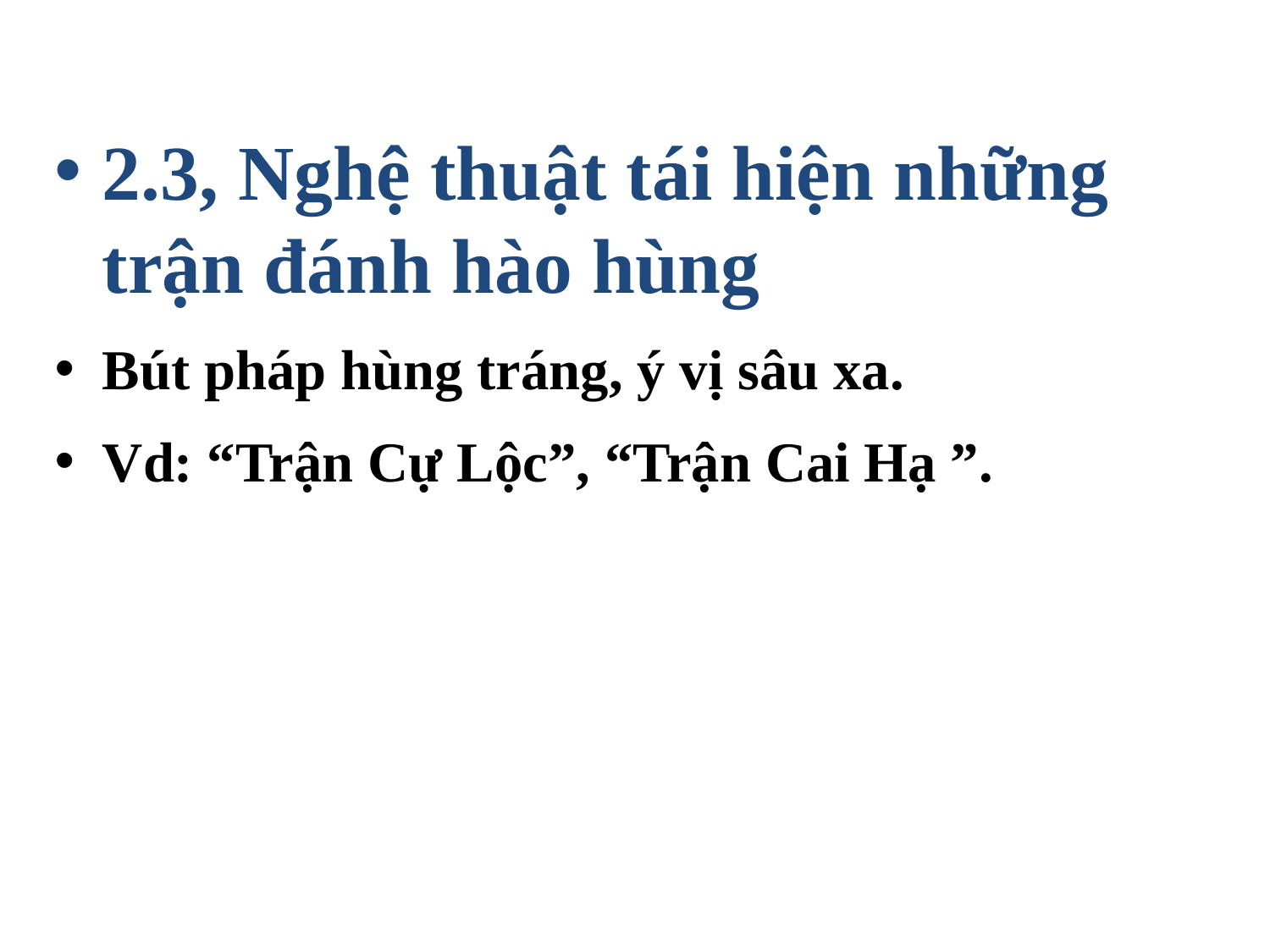

2.3, Nghệ thuật tái hiện những trận đánh hào hùng
Bút pháp hùng tráng, ý vị sâu xa.
Vd: “Trận Cự Lộc”, “Trận Cai Hạ ”.